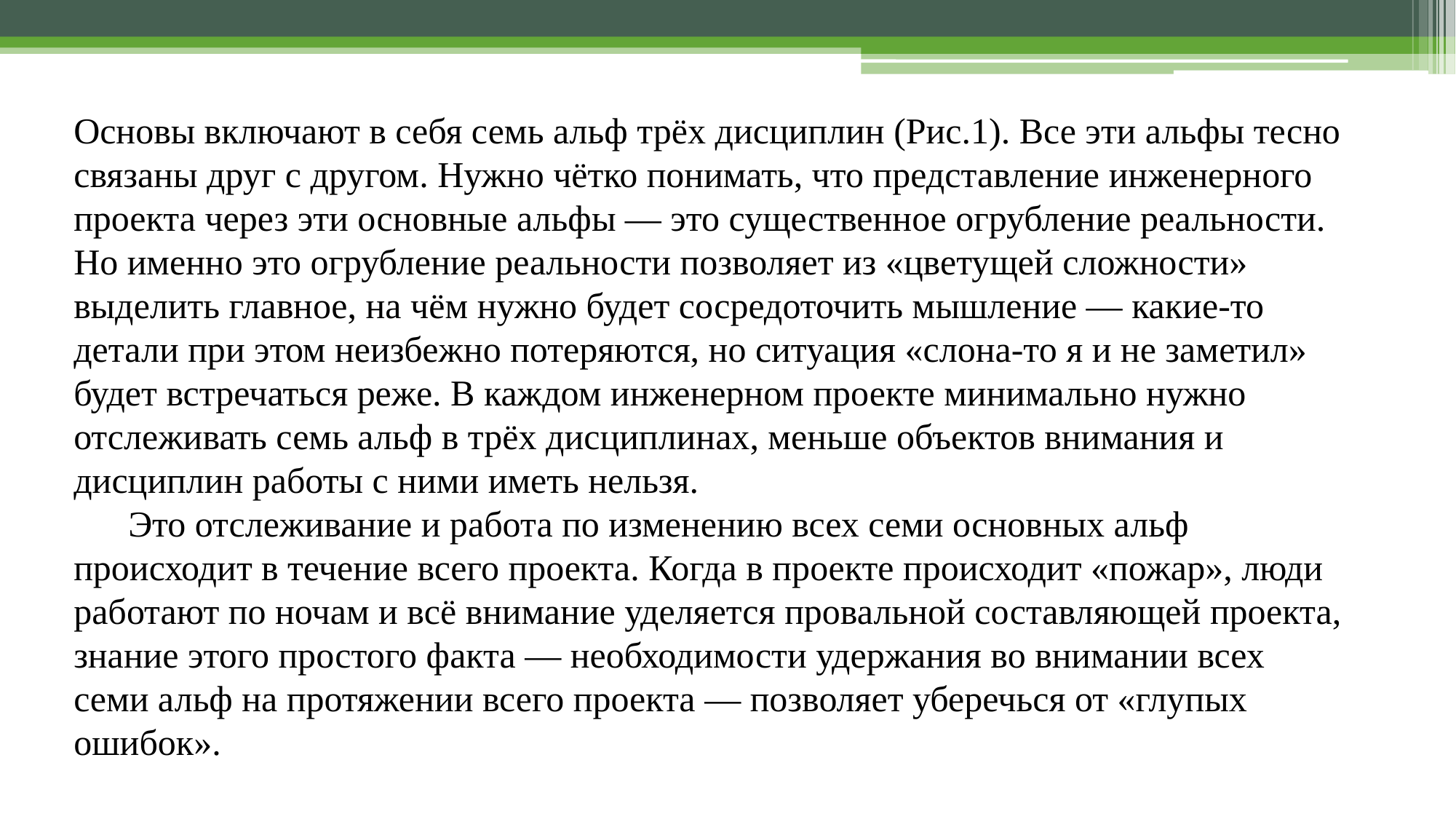

Основы включают в себя семь альф трёх дисциплин (Рис.1). Все эти альфы тесно связаны друг с другом. Нужно чётко понимать, что представление инженерного проекта через эти основные альфы — это существенное огрубление реальности. Но именно это огрубление реальности позволяет из «цветущей сложности» выделить главное, на чём нужно будет сосредоточить мышление — какие-то детали при этом неизбежно потеряются, но ситуация «слона-то я и не заметил» будет встречаться реже. В каждом инженерном проекте минимально нужно отслеживать семь альф в трёх дисциплинах, меньше объектов внимания и дисциплин работы с ними иметь нельзя.
      Это отслеживание и работа по изменению всех семи основных альф происходит в течение всего проекта. Когда в проекте происходит «пожар», люди работают по ночам и всё внимание уделяется провальной составляющей проекта, знание этого простого факта — необходимости удержания во внимании всех семи альф на протяжении всего проекта — позволяет уберечься от «глупых ошибок».